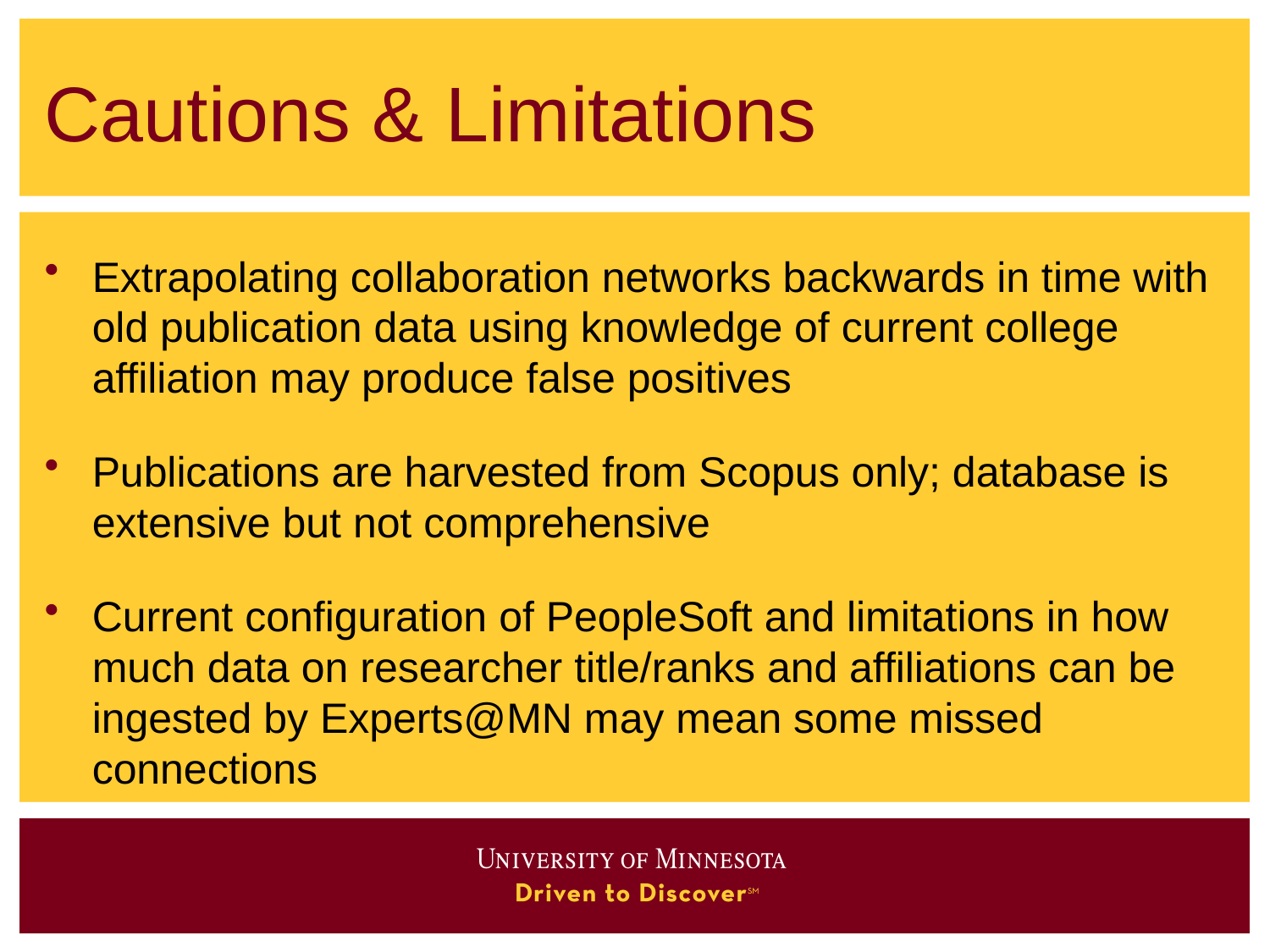

# Cautions & Limitations
Extrapolating collaboration networks backwards in time with old publication data using knowledge of current college affiliation may produce false positives

Publications are harvested from Scopus only; database is extensive but not comprehensive

Current configuration of PeopleSoft and limitations in how much data on researcher title/ranks and affiliations can be ingested by Experts@MN may mean some missed connections